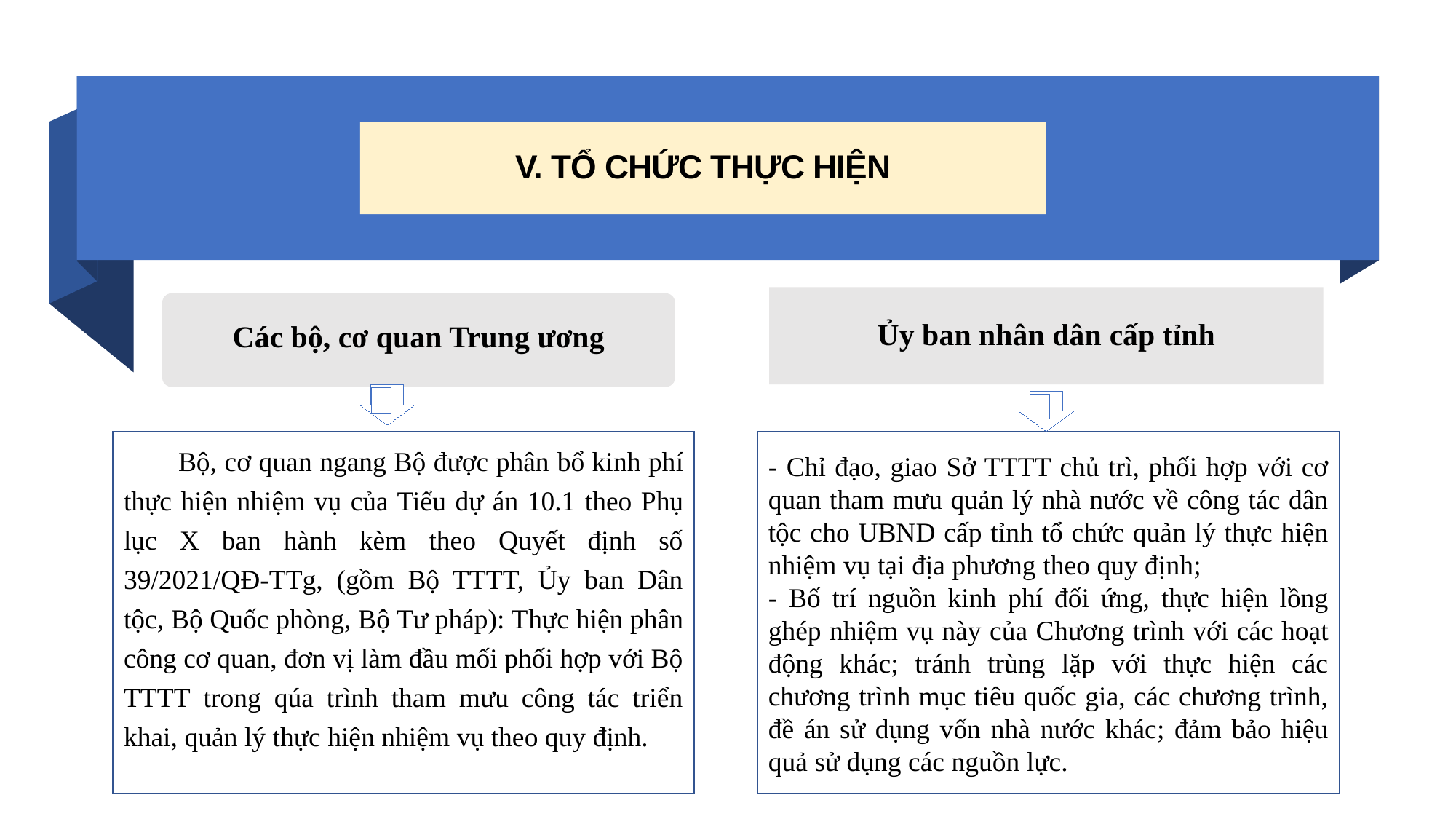

# V. TỔ CHỨC THỰC HIỆN
Ủy ban nhân dân cấp tỉnh

Các bộ, cơ quan Trung ương

Bộ, cơ quan ngang Bộ được phân bổ kinh phí thực hiện nhiệm vụ của Tiểu dự án 10.1 theo Phụ lục X ban hành kèm theo Quyết định số 39/2021/QĐ-TTg, (gồm Bộ TTTT, Ủy ban Dân tộc, Bộ Quốc phòng, Bộ Tư pháp): Thực hiện phân công cơ quan, đơn vị làm đầu mối phối hợp với Bộ TTTT trong qúa trình tham mưu công tác triển khai, quản lý thực hiện nhiệm vụ theo quy định.
- Chỉ đạo, giao Sở TTTT chủ trì, phối hợp với cơ quan tham mưu quản lý nhà nước về công tác dân tộc cho UBND cấp tỉnh tổ chức quản lý thực hiện nhiệm vụ tại địa phương theo quy định;
- Bố trí nguồn kinh phí đối ứng, thực hiện lồng ghép nhiệm vụ này của Chương trình với các hoạt động khác; tránh trùng lặp với thực hiện các chương trình mục tiêu quốc gia, các chương trình, đề án sử dụng vốn nhà nước khác; đảm bảo hiệu quả sử dụng các nguồn lực.